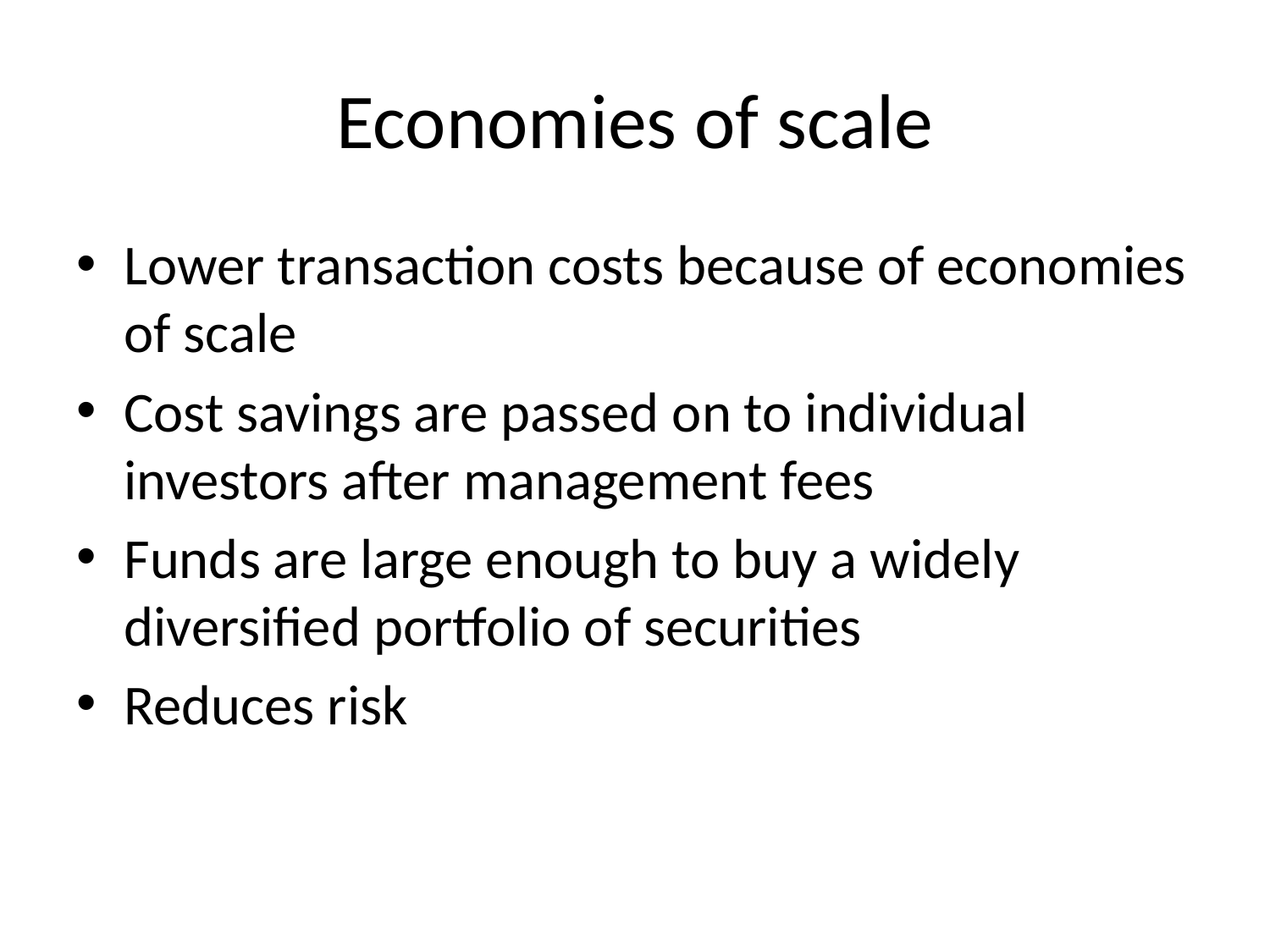

# Economies of scale
Lower transaction costs because of economies of scale
Cost savings are passed on to individual investors after management fees
Funds are large enough to buy a widely diversified portfolio of securities
Reduces risk